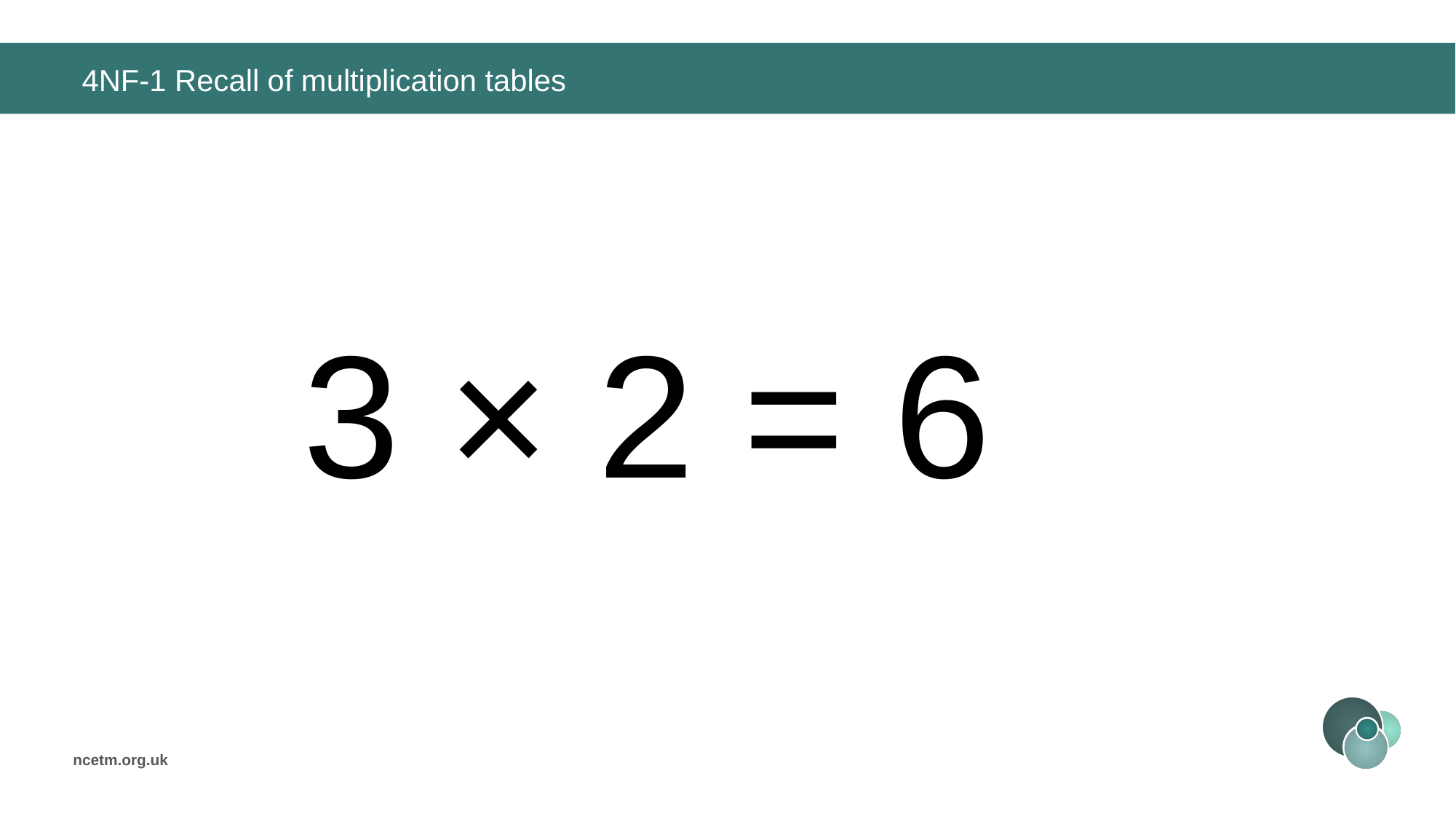

# 4NF-1 Recall of multiplication tables
3 × 2 =
6